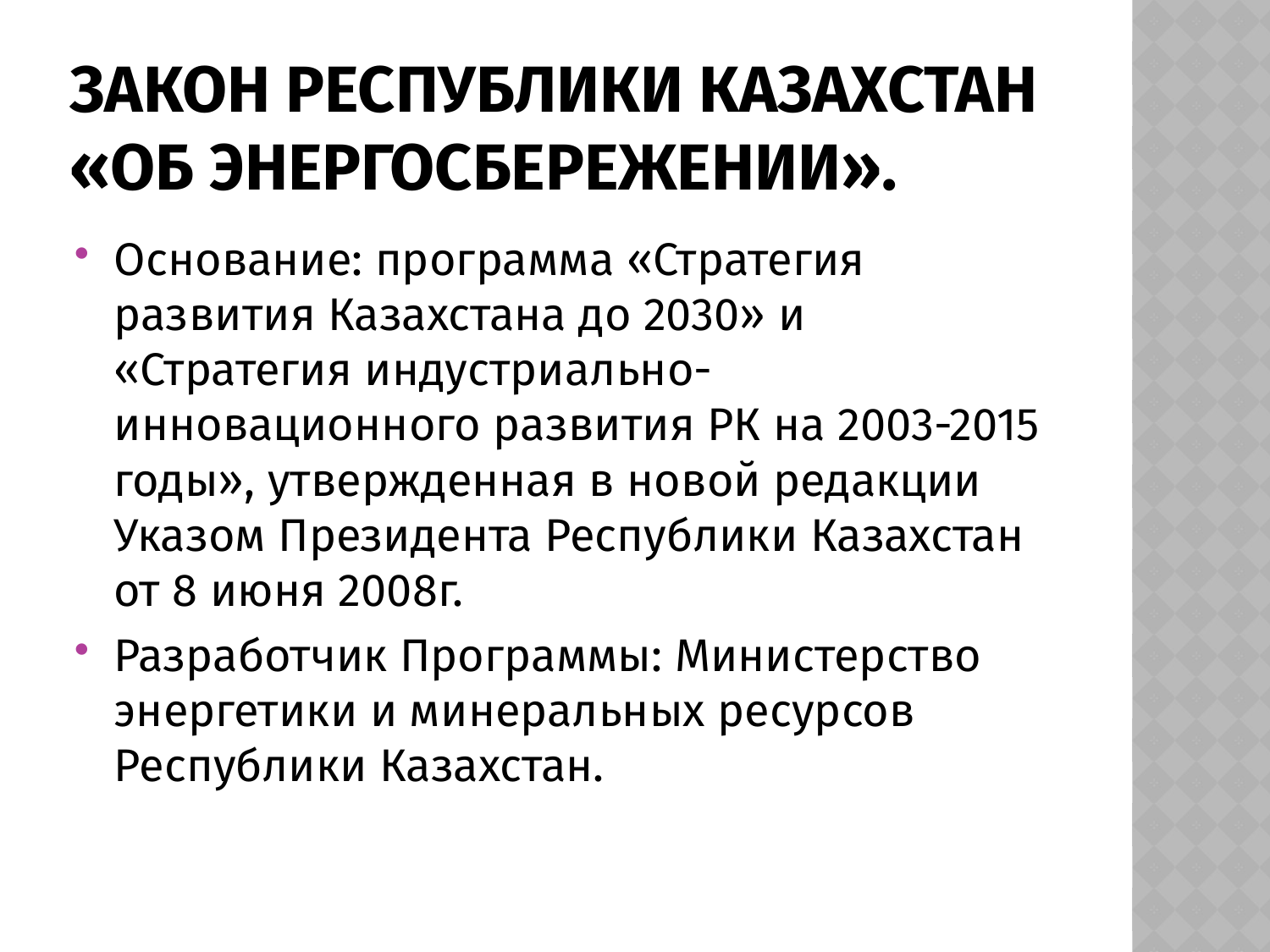

# Закон Республики Казахстан «Об энергосбережении».
Основание: программа «Стратегия развития Казахстана до 2030» и «Стратегия индустриально-инновационного развития РК на 2003-2015 годы», утвержденная в новой редакции Указом Президента Республики Казахстан от 8 июня 2008г.
Разработчик Программы: Министерство энергетики и минеральных ресурсов Республики Казахстан.